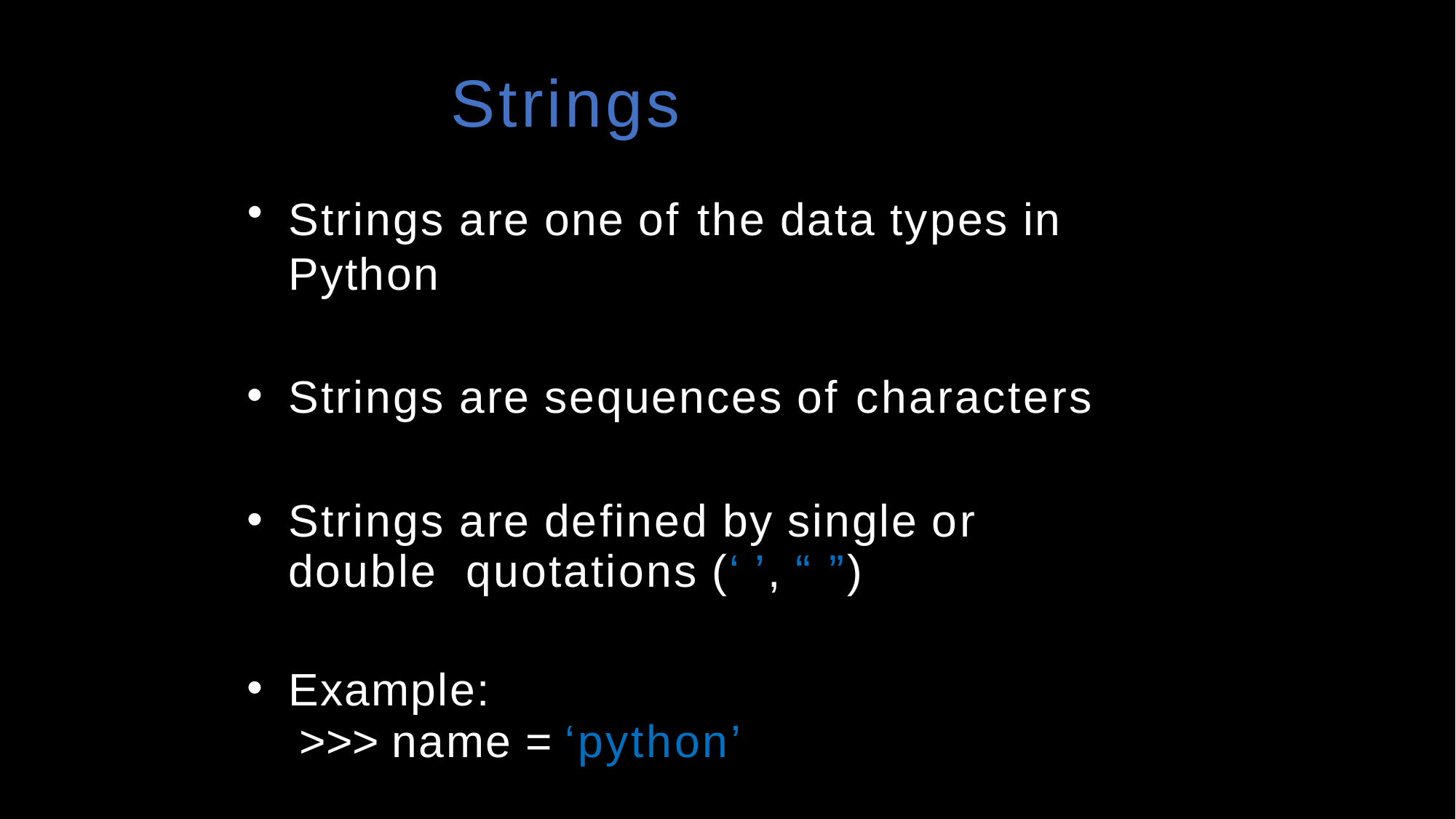

# Strings
Strings are one of the data types in Python

Strings are sequences of characters

Strings are defined by single or double  quotations (‘ ’, “ ”)

Example:
>>> name = ‘python’